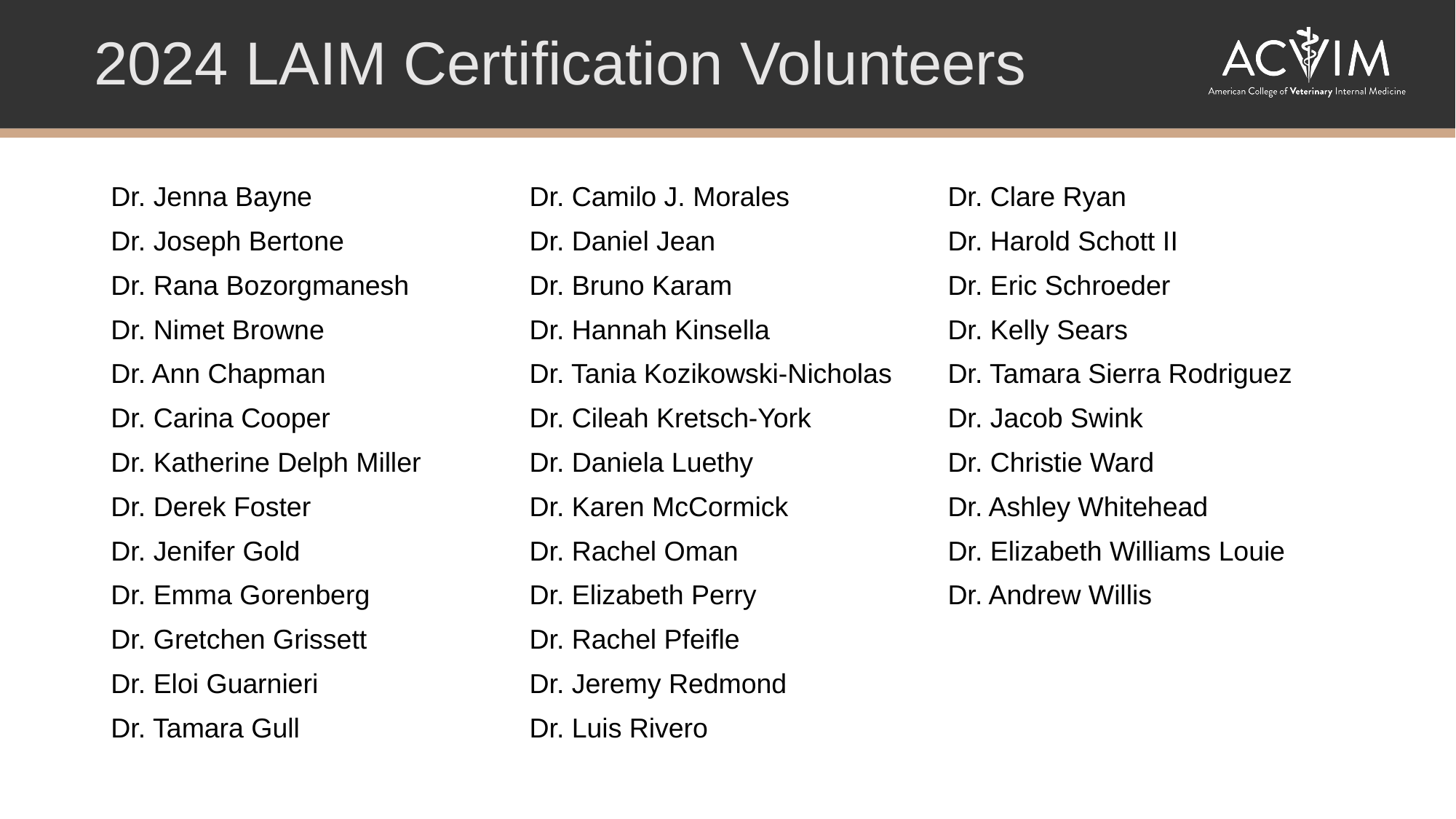

2024 LAIM Certification Volunteers
| Dr. Jenna Bayne | Dr. Camilo J. Morales | Dr. Clare Ryan |
| --- | --- | --- |
| Dr. Joseph Bertone | Dr. Daniel Jean | Dr. Harold Schott II |
| Dr. Rana Bozorgmanesh | Dr. Bruno Karam | Dr. Eric Schroeder |
| Dr. Nimet Browne | Dr. Hannah Kinsella | Dr. Kelly Sears |
| Dr. Ann Chapman | Dr. Tania Kozikowski-Nicholas | Dr. Tamara Sierra Rodriguez |
| Dr. Carina Cooper | Dr. Cileah Kretsch-York | Dr. Jacob Swink |
| Dr. Katherine Delph Miller | Dr. Daniela Luethy | Dr. Christie Ward |
| Dr. Derek Foster | Dr. Karen McCormick | Dr. Ashley Whitehead |
| Dr. Jenifer Gold | Dr. Rachel Oman | Dr. Elizabeth Williams Louie |
| Dr. Emma Gorenberg | Dr. Elizabeth Perry | Dr. Andrew Willis |
| Dr. Gretchen Grissett | Dr. Rachel Pfeifle |  |
| Dr. Eloi Guarnieri | Dr. Jeremy Redmond |  |
| Dr. Tamara Gull | Dr. Luis Rivero |  |